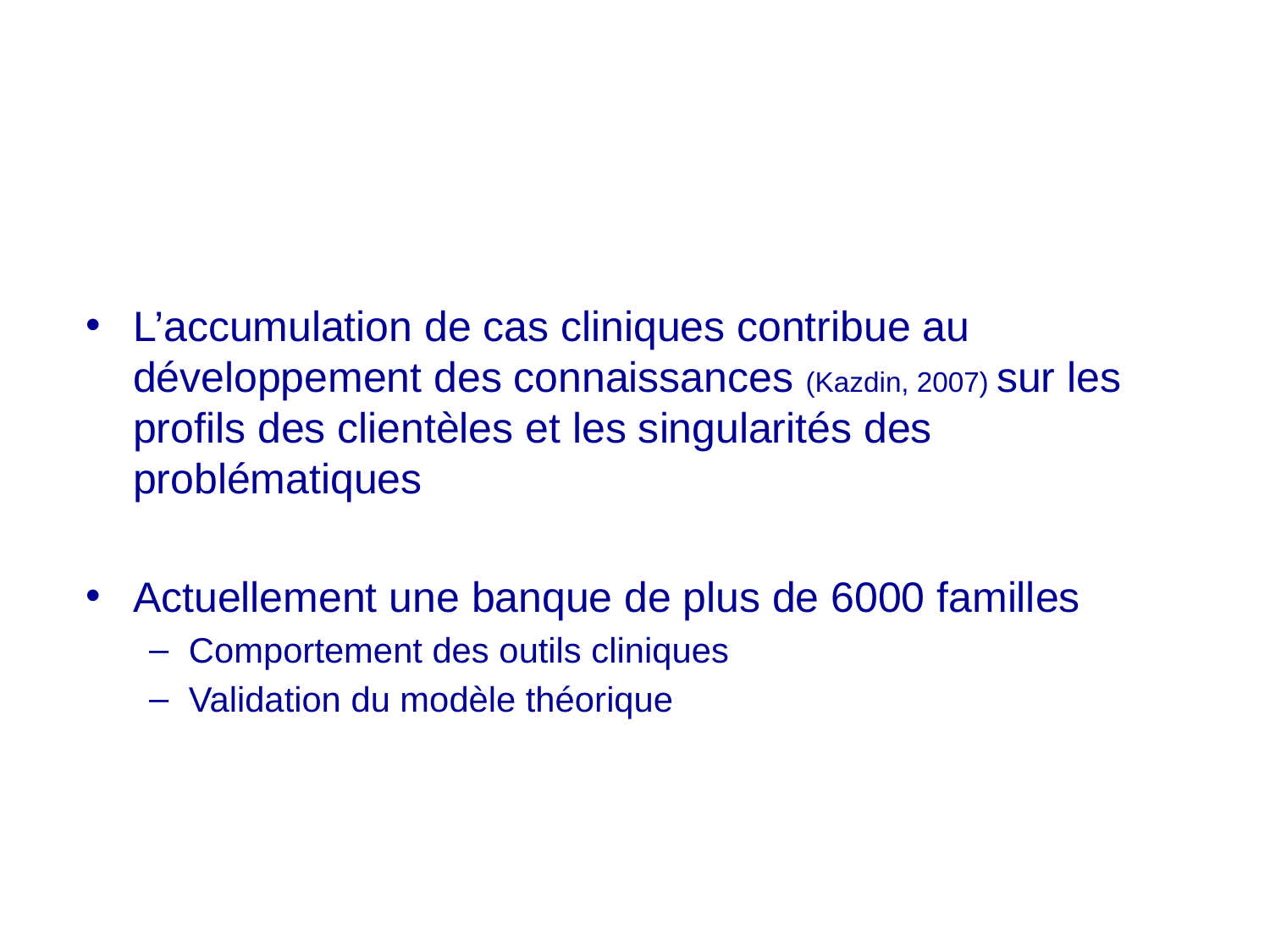

L’accumulation de cas cliniques contribue au développement des connaissances (Kazdin, 2007) sur les profils des clientèles et les singularités des problématiques

Actuellement une banque de plus de 6000 familles
Comportement des outils cliniques
Validation du modèle théorique